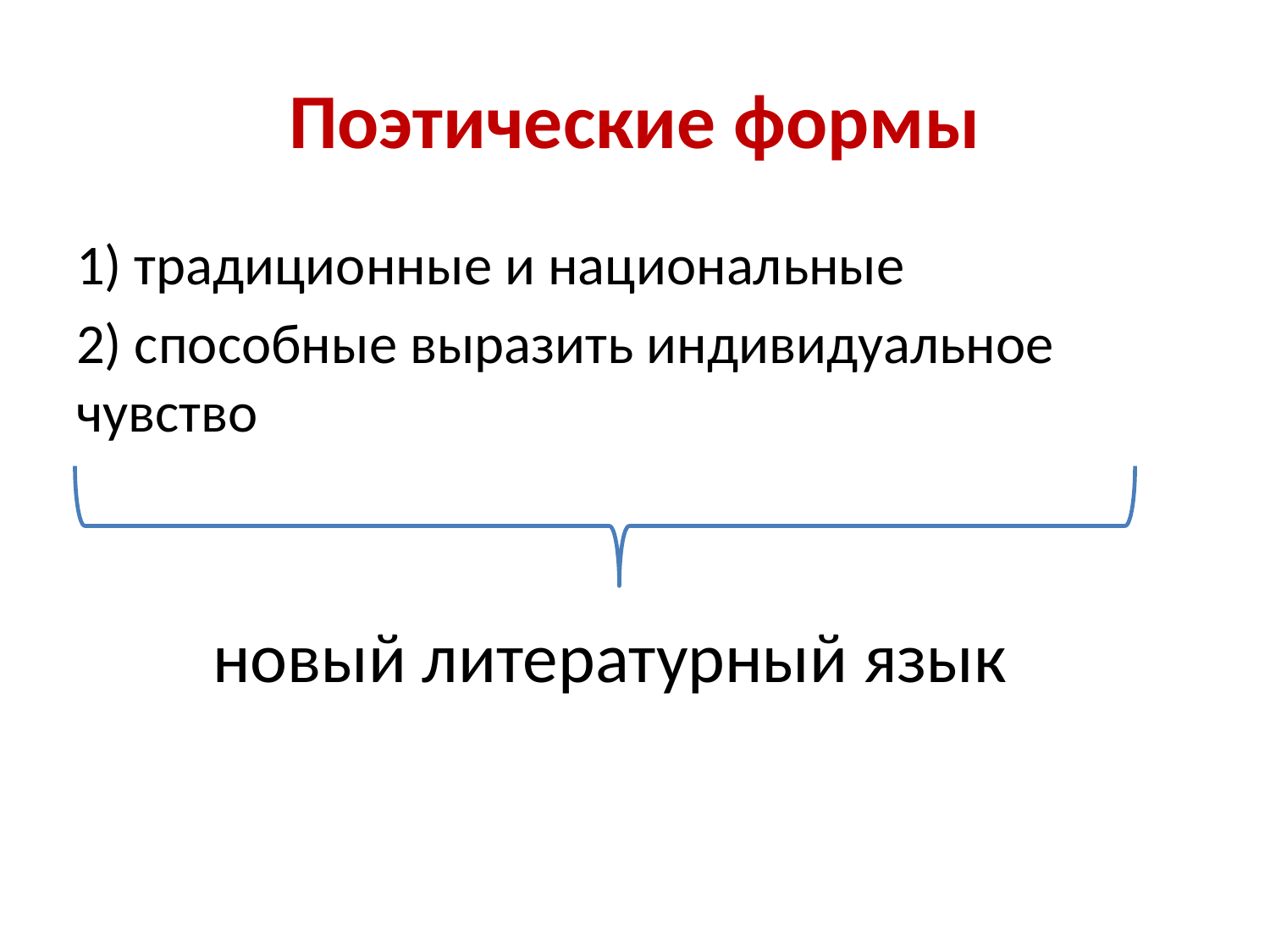

# Поэтические формы
1) традиционные и национальные
2) способные выразить индивидуальное чувство

новый литературный язык